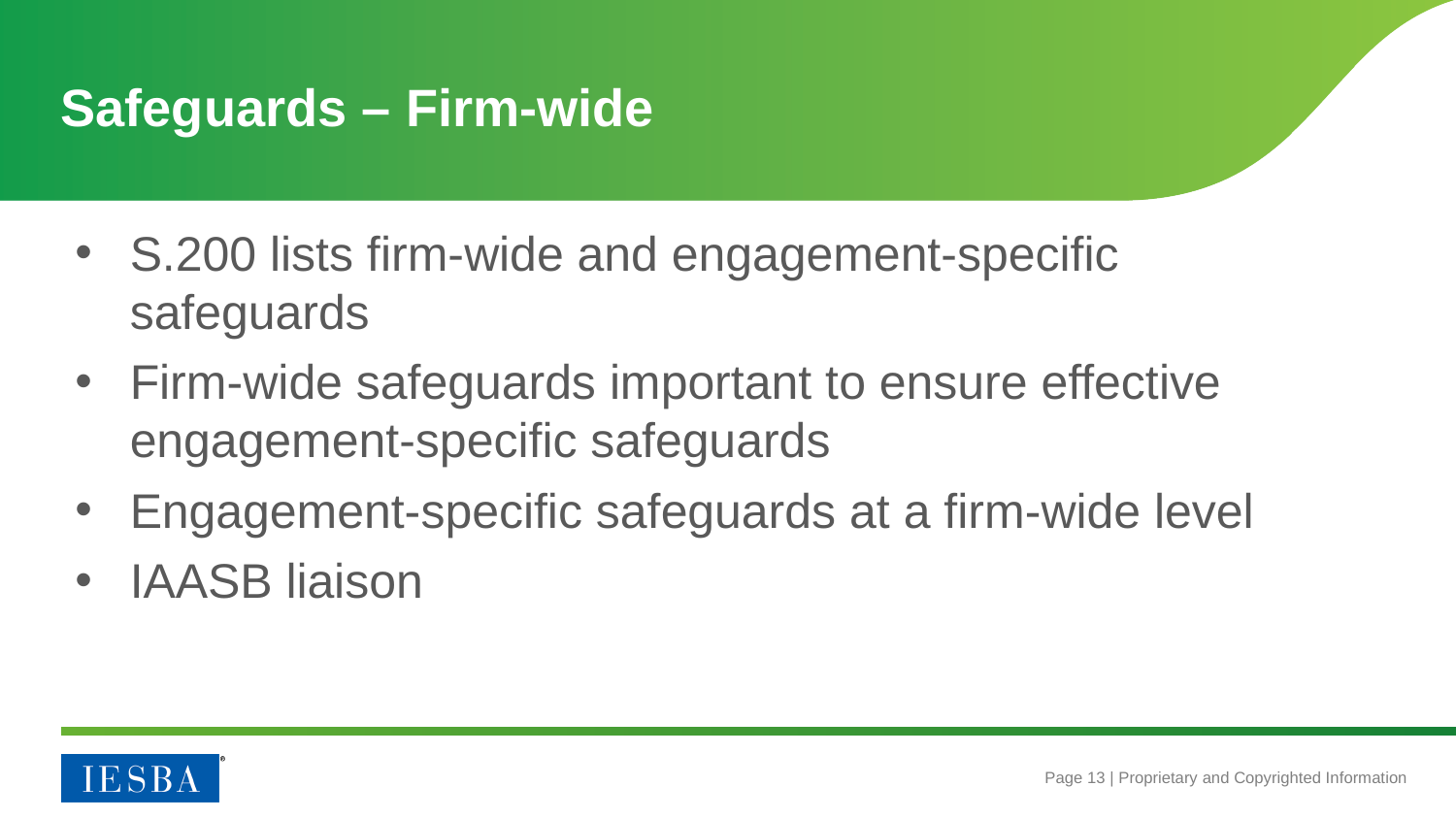

# Safeguards – Firm-wide
S.200 lists firm-wide and engagement-specific safeguards
Firm-wide safeguards important to ensure effective engagement-specific safeguards
Engagement-specific safeguards at a firm-wide level
IAASB liaison